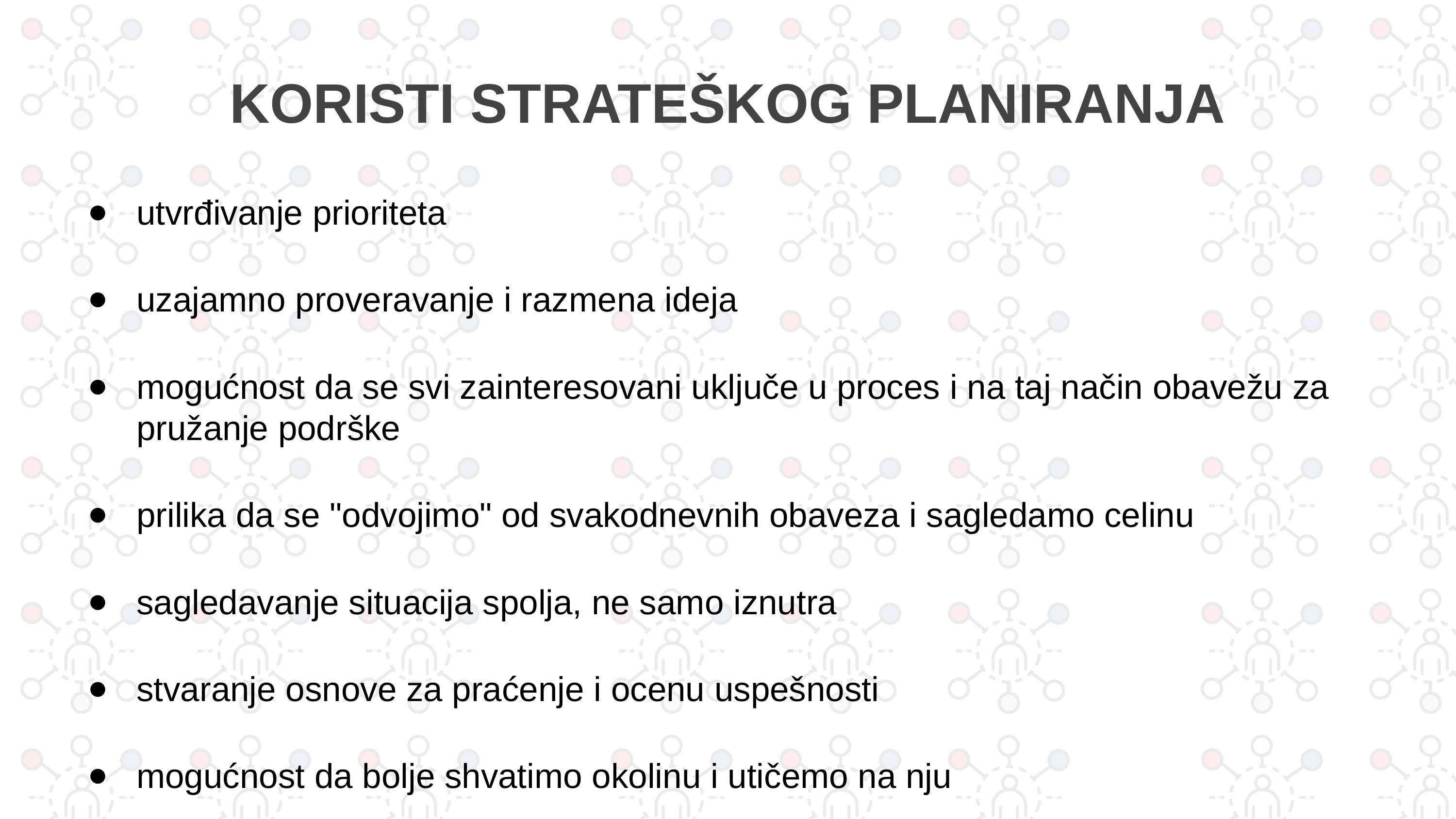

# KORISTI STRATEŠKOG PLANIRANJA

utvrđivanje prioriteta

uzajamno proveravanje i razmena ideja

mogućnost da se svi zainteresovani uključe u proces i na taj način obavežu za pružanje podrške

prilika da se "odvojimo" od svakodnevnih obaveza i sagledamo celinu

sagledavanje situacija spolja, ne samo iznutra

stvaranje osnove za praćenje i ocenu uspešnosti

mogućnost da bolje shvatimo okolinu i utičemo na nju